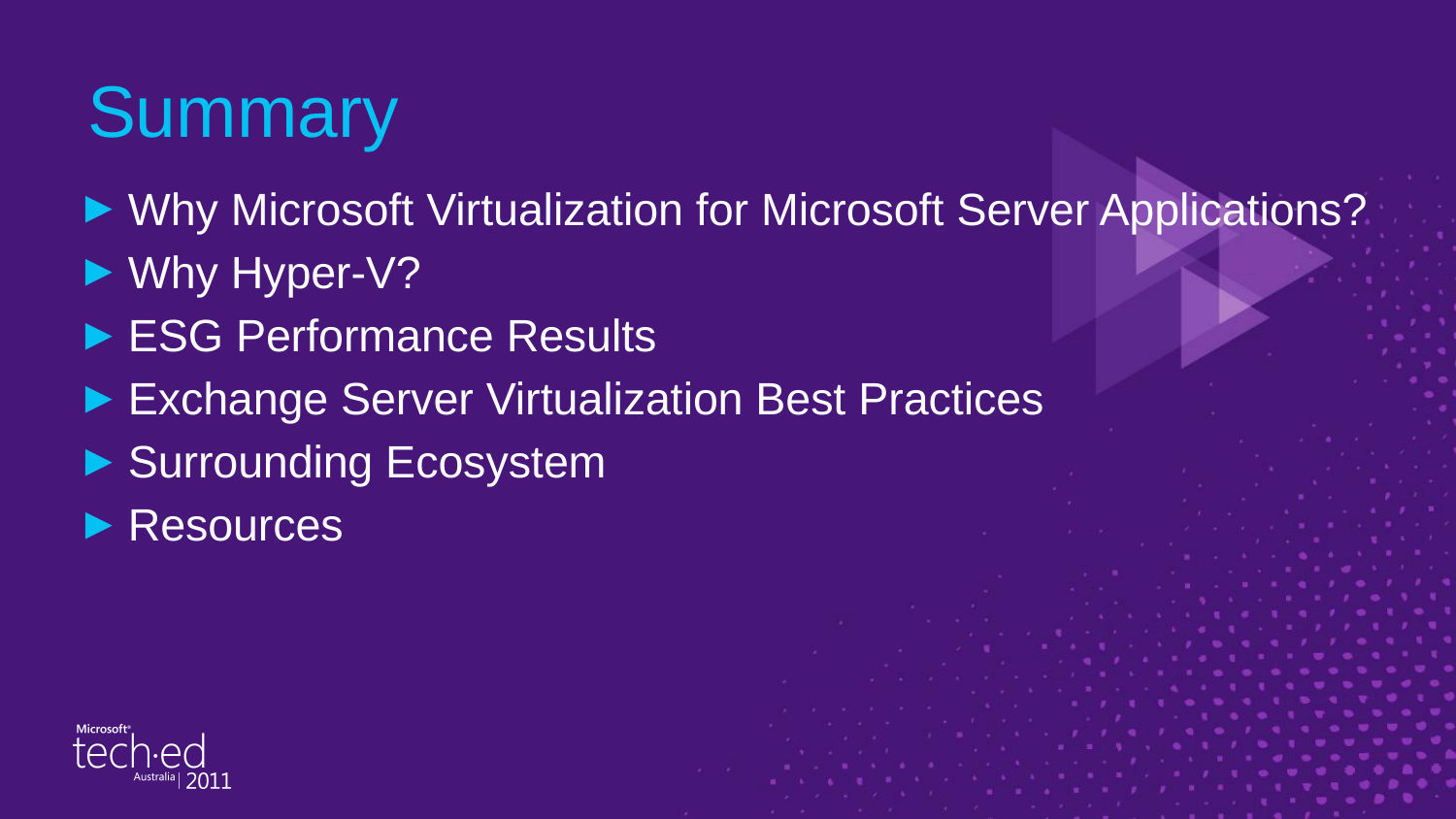

# Summary
Why Microsoft Virtualization for Microsoft Server Applications?
Why Hyper-V?
ESG Performance Results
Exchange Server Virtualization Best Practices
Surrounding Ecosystem
Resources